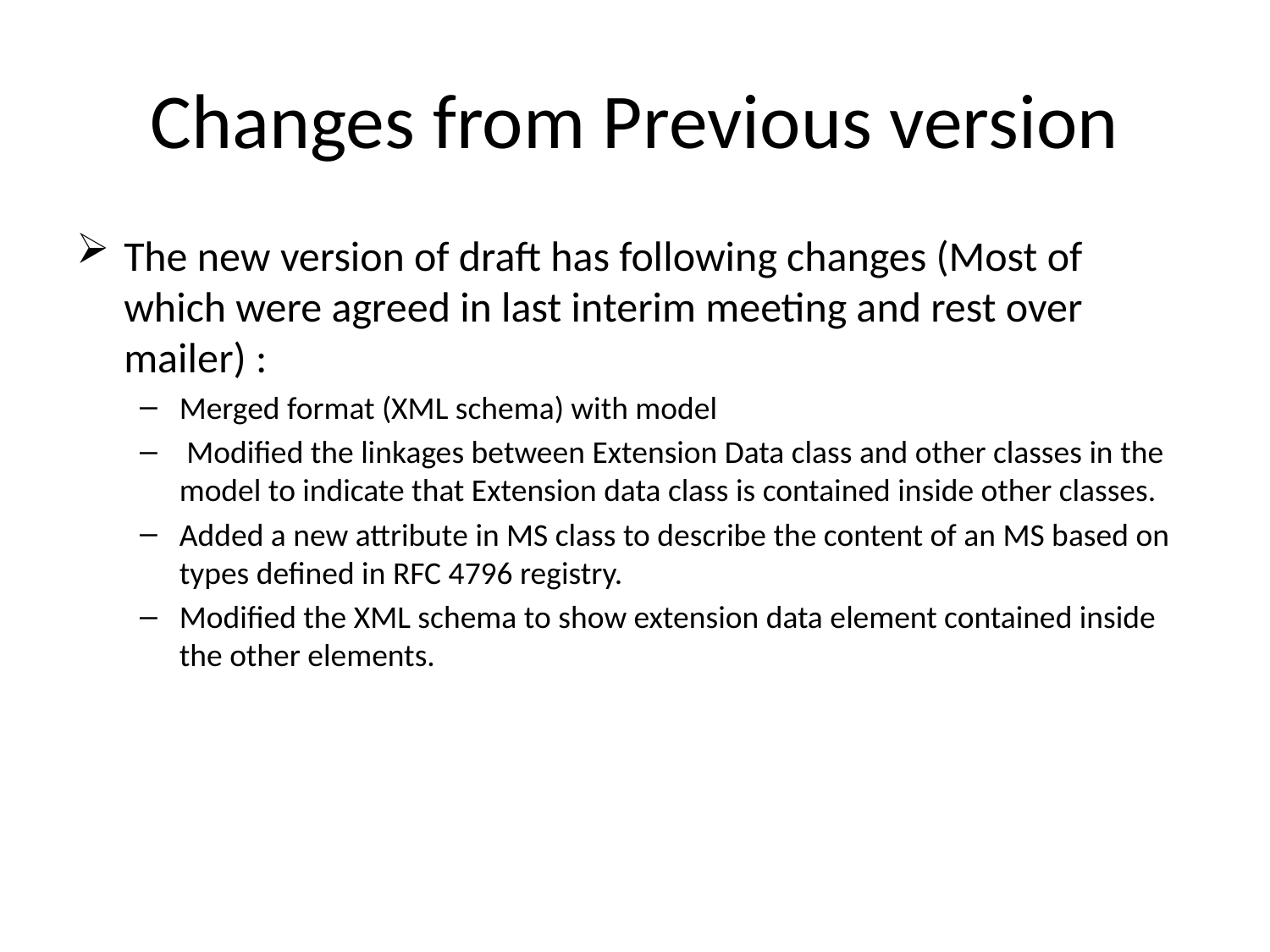

# Changes from Previous version
The new version of draft has following changes (Most of which were agreed in last interim meeting and rest over mailer) :
Merged format (XML schema) with model
 Modified the linkages between Extension Data class and other classes in the model to indicate that Extension data class is contained inside other classes.
Added a new attribute in MS class to describe the content of an MS based on types defined in RFC 4796 registry.
Modified the XML schema to show extension data element contained inside the other elements.